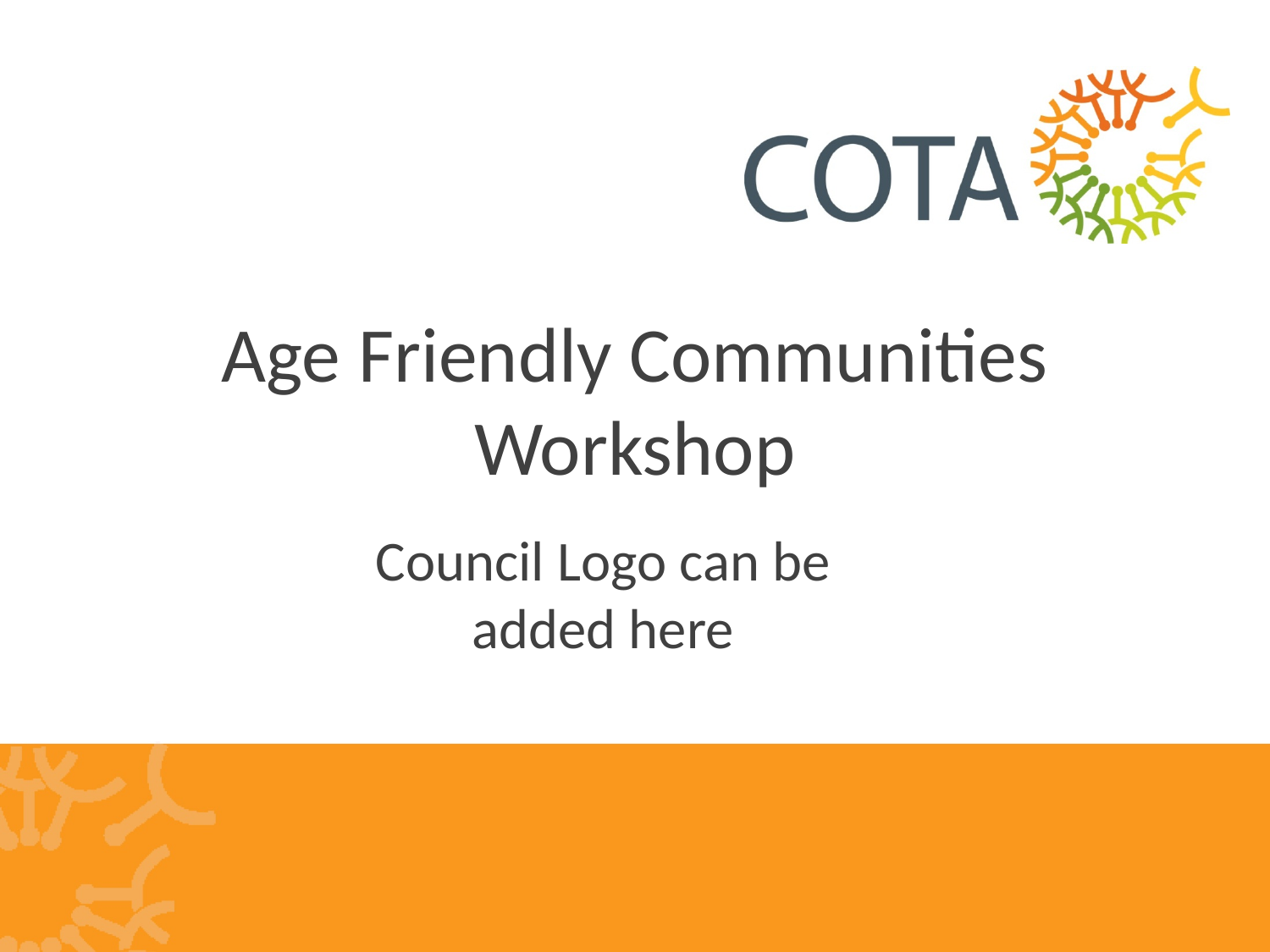

# Age Friendly Communities Workshop
Council Logo can be added here